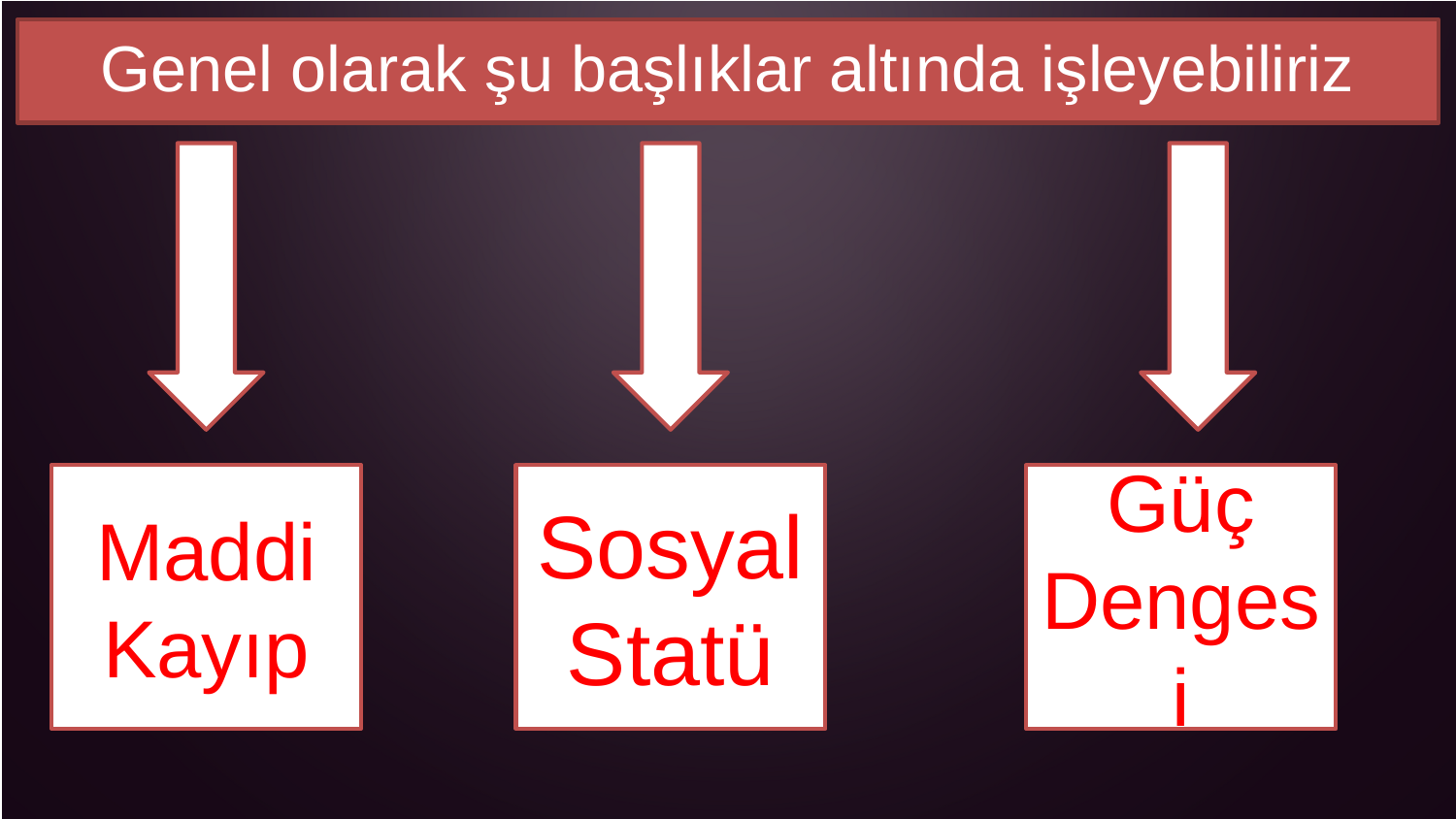

Genel olarak şu başlıklar altında işleyebiliriz

Maddi Kayıp
Sosyal Statü
Güç Dengesi